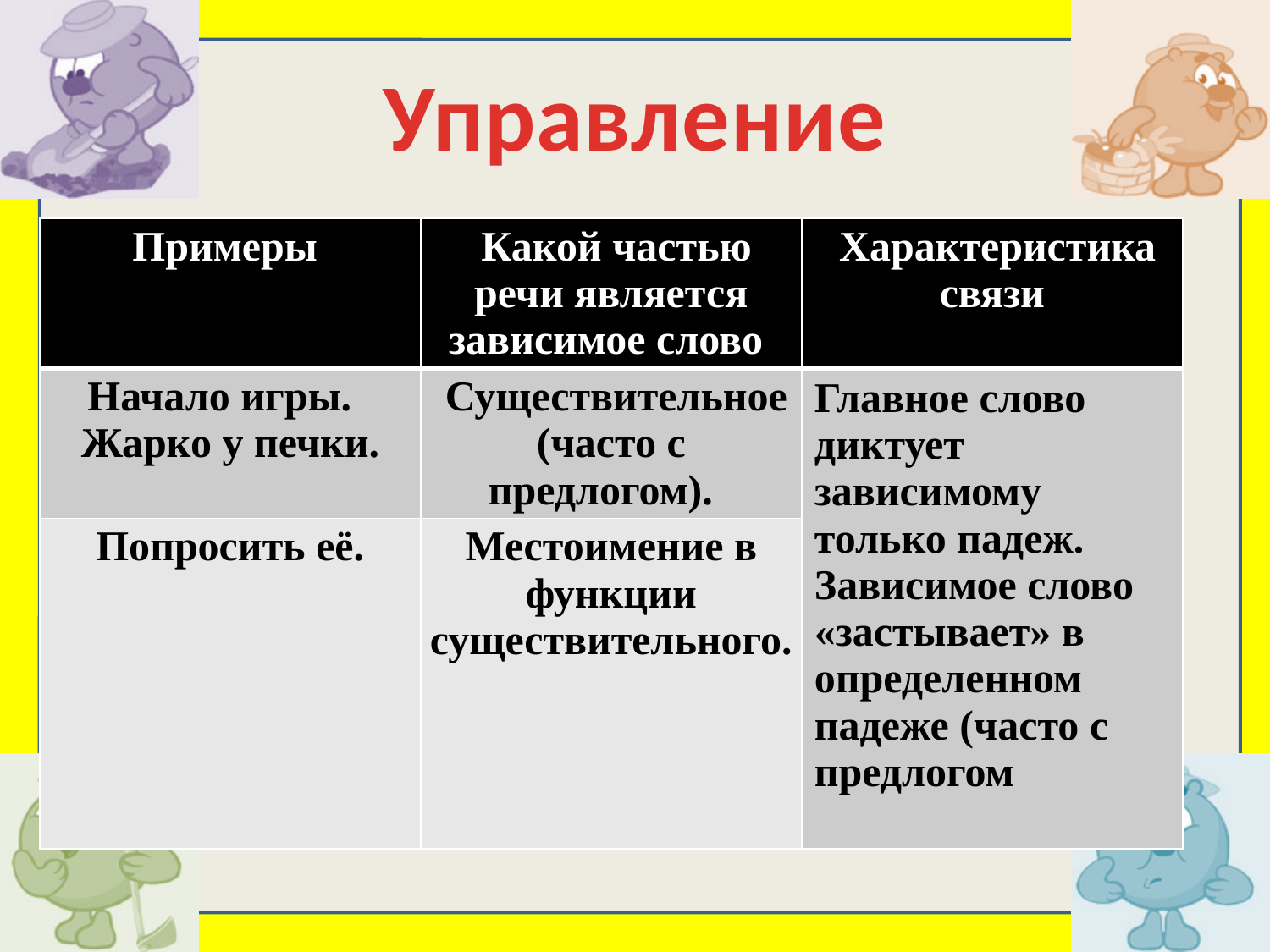

Управление
| Примеры | Какой частью речи является зависимое слово | Характеристика связи |
| --- | --- | --- |
| Начало игры. Жарко у печки. | Существительное (часто с предлогом). | Главное слово диктует зависимому только падеж. Зависимое слово «застывает» в определенном падеже (часто с предлогом |
| Попросить её. | Местоимение в функции существительного. |  |